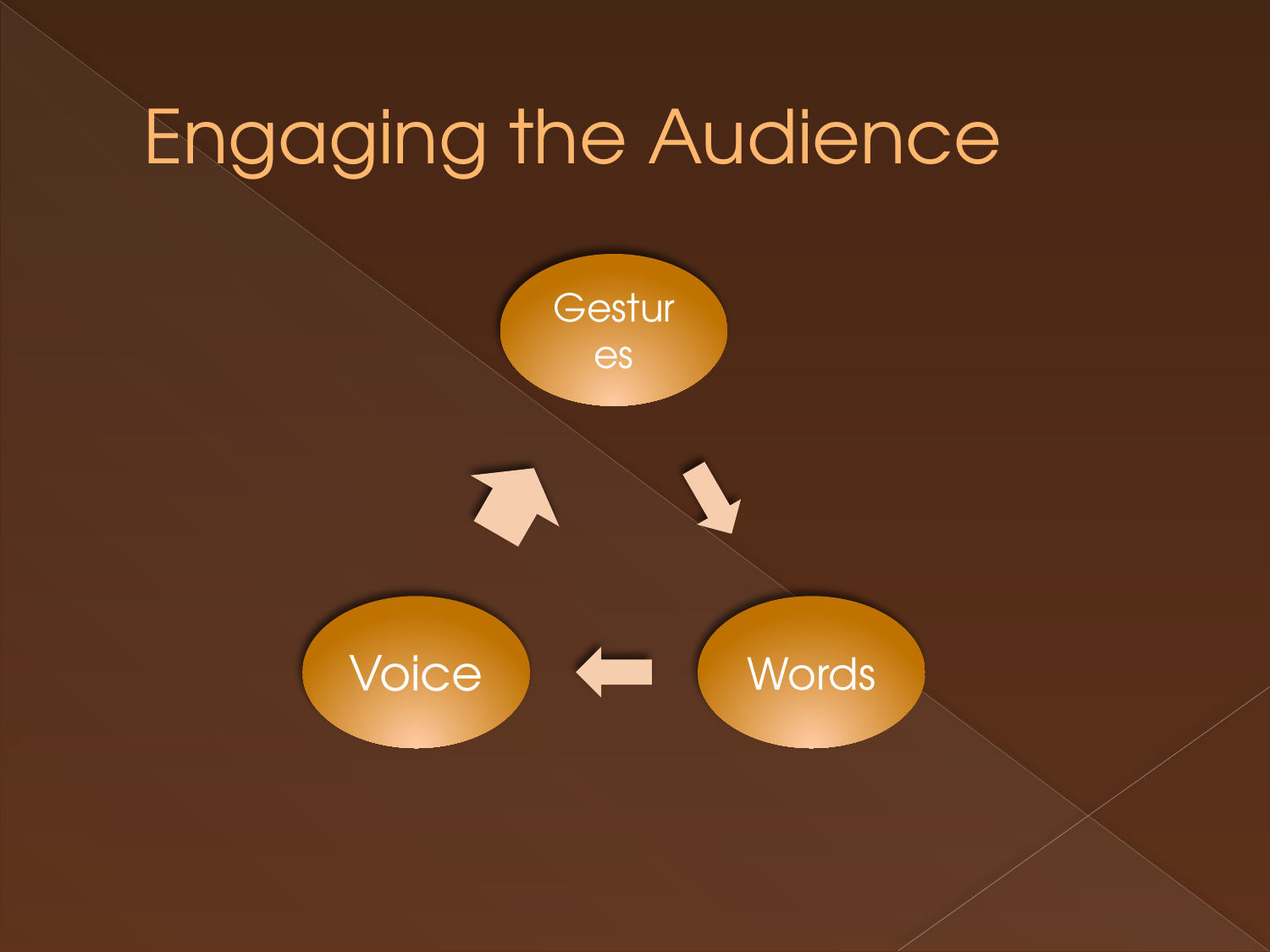

# Engaging the Audience
Gestures
Words
Voice